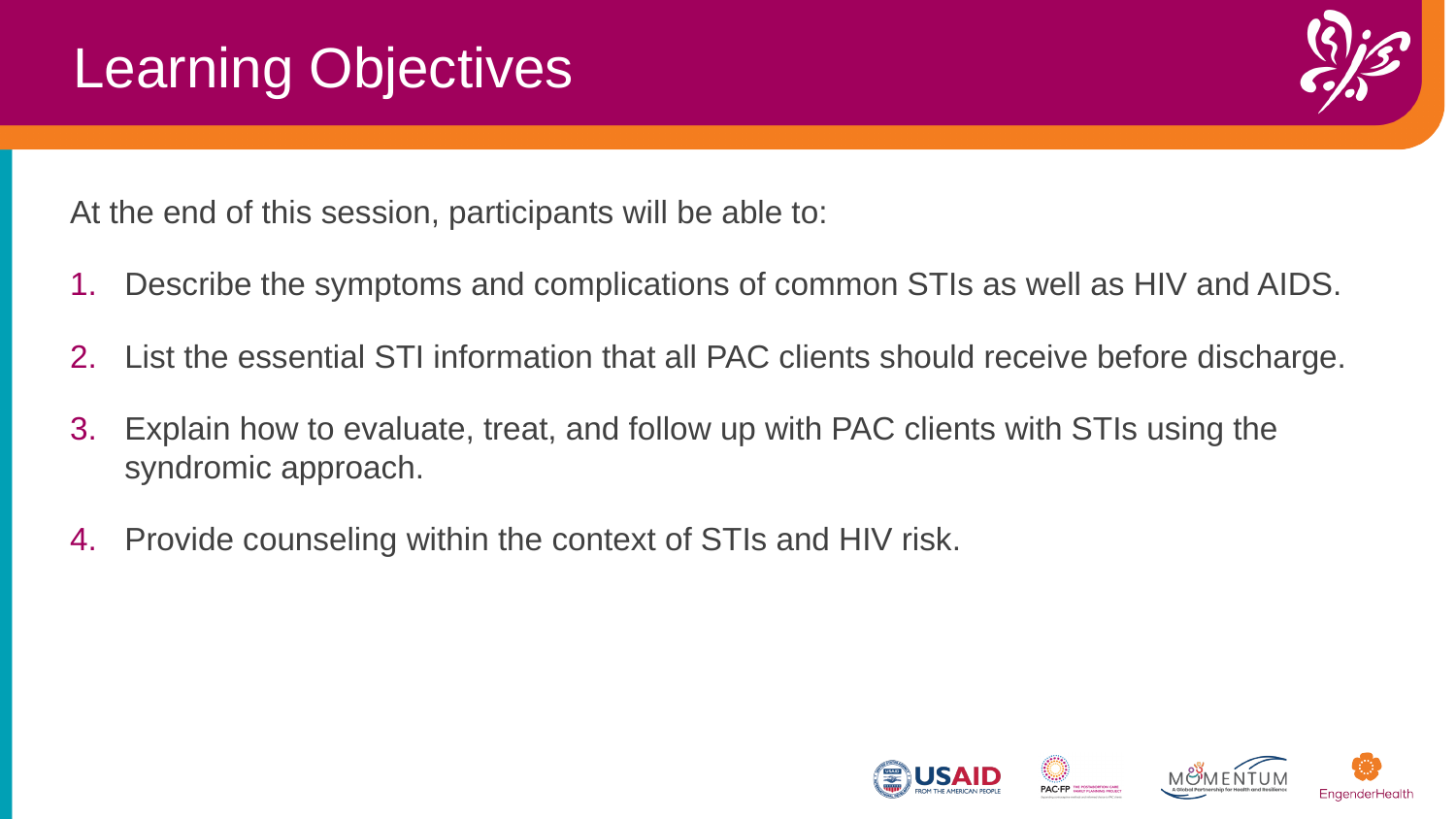

Learning Objectives
At the end of this session, participants will be able to:​
Describe the symptoms and complications of common STIs as well as HIV and AIDS.
List the essential STI information that all PAC clients should receive before discharge.
Explain how to evaluate, treat, and follow up with PAC clients with STIs using the syndromic approach.
Provide counseling within the context of STIs and HIV risk.​